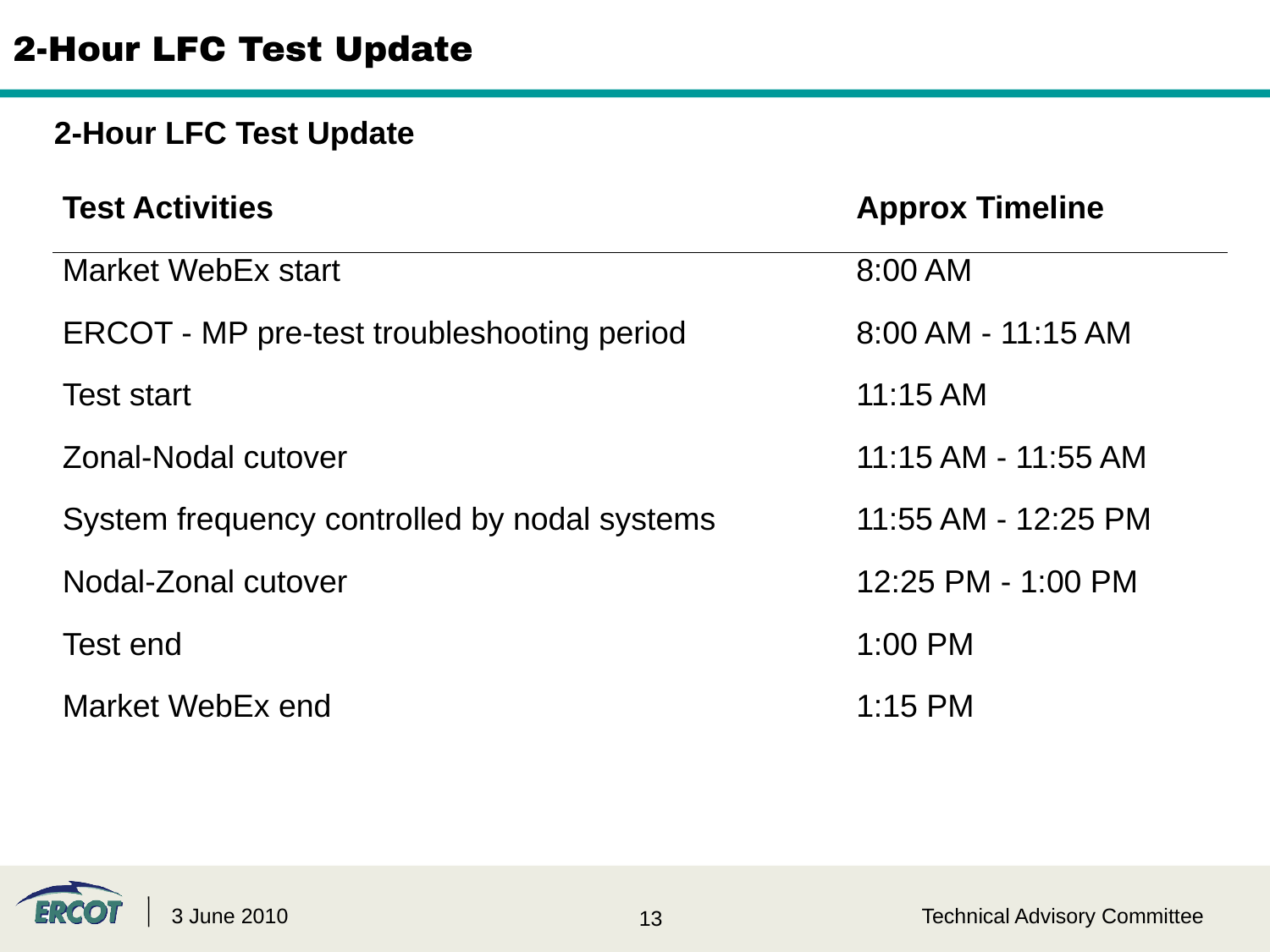

# 2-Hour LFC Test Update
2-Hour LFC Test Update
| Test Activities | Approx Timeline |
| --- | --- |
| Market WebEx start | 8:00 AM |
| ERCOT - MP pre-test troubleshooting period | 8:00 AM - 11:15 AM |
| Test start | 11:15 AM |
| Zonal-Nodal cutover | 11:15 AM - 11:55 AM |
| System frequency controlled by nodal systems | 11:55 AM - 12:25 PM |
| Nodal-Zonal cutover | 12:25 PM - 1:00 PM |
| Test end | 1:00 PM |
| Market WebEx end | 1:15 PM |
3 June 2010
Technical Advisory Committee